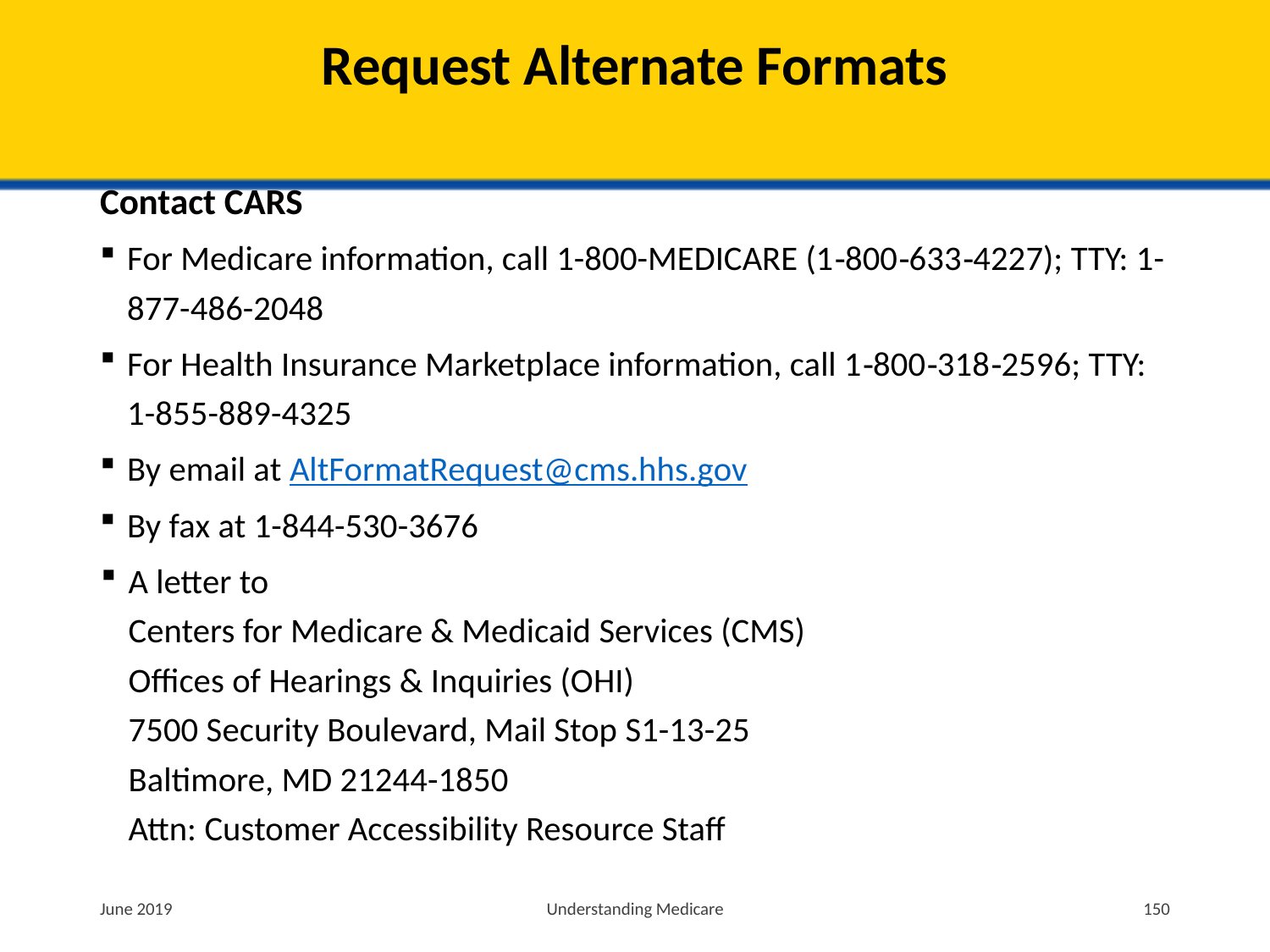

# Request Alternate Formats
Contact CARS
For Medicare information, call 1-800-MEDICARE (1‑800‑633‑4227); TTY: 1-877-486-2048
For Health Insurance Marketplace information, call 1‑800‑318‑2596; TTY: 1-855-889-4325
By email at AltFormatRequest@cms.hhs.gov
By fax at 1-844-530-3676
A letter to
Centers for Medicare & Medicaid Services (CMS)
Offices of Hearings & Inquiries (OHI)
7500 Security Boulevard, Mail Stop S1-13-25
Baltimore, MD 21244-1850
Attn: Customer Accessibility Resource Staff
June 2019
Understanding Medicare
150